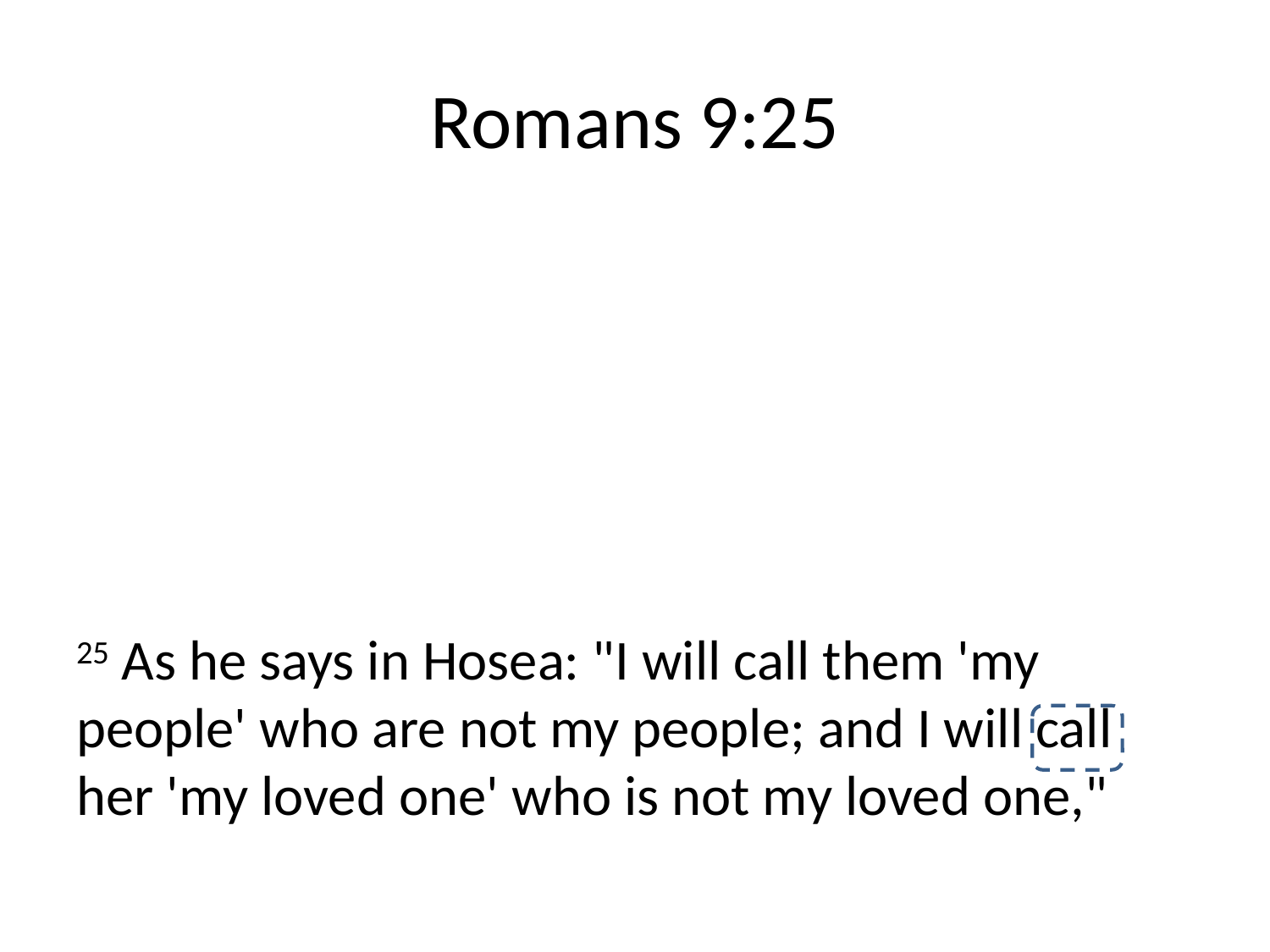

# Romans 9:25

25 As he says in Hosea: "I will call them 'my people' who are not my people; and I will call her 'my loved one' who is not my loved one,"